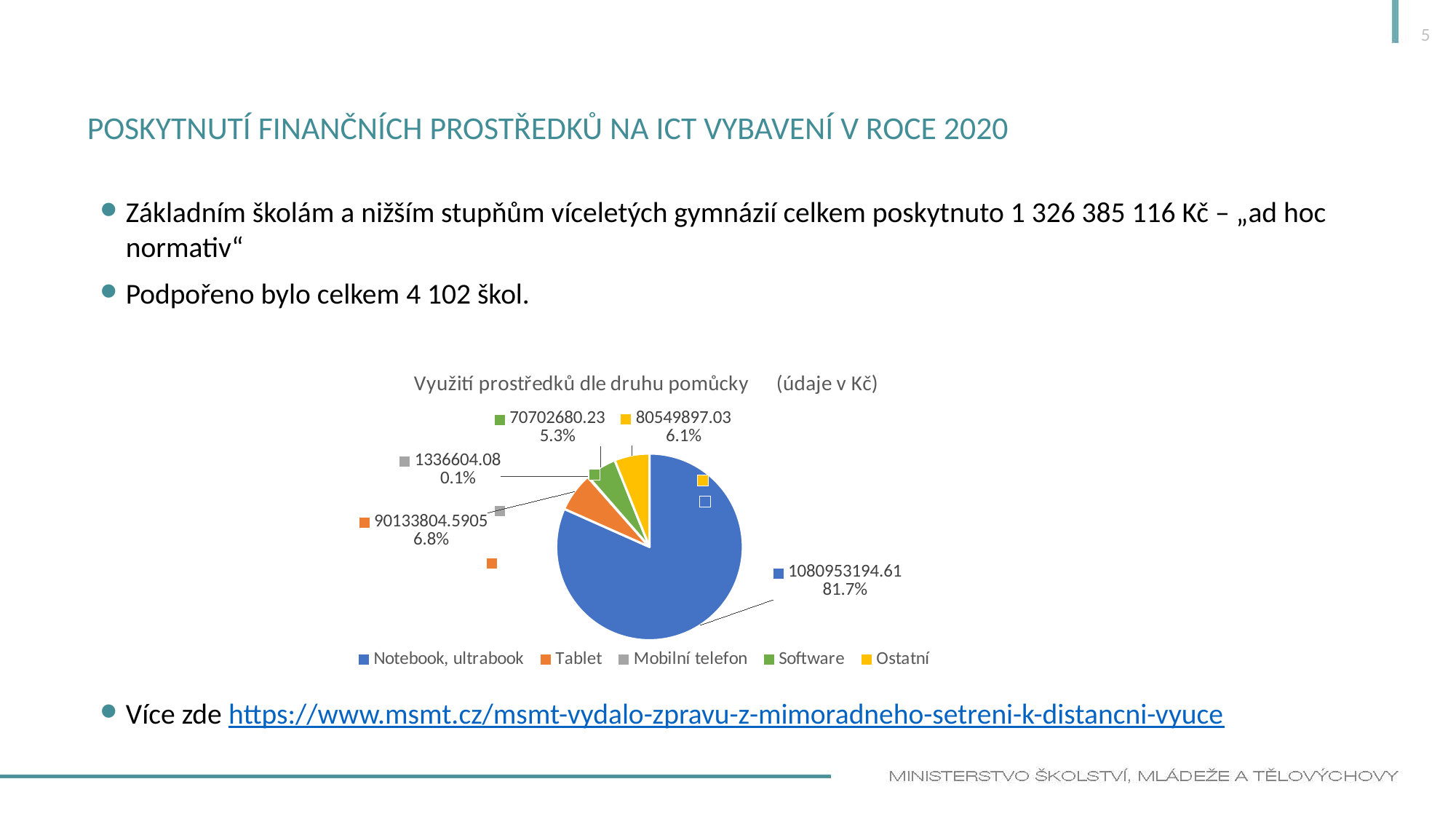

5
# poskytnutí finančních prostředků na ICT vybavení v roce 2020
Základním školám a nižším stupňům víceletých gymnázií celkem poskytnuto 1 326 385 116 Kč – „ad hoc normativ“
Podpořeno bylo celkem 4 102 škol.

Více zde https://www.msmt.cz/msmt-vydalo-zpravu-z-mimoradneho-setreni-k-distancni-vyuce

### Chart: Využití prostředků dle druhu pomůcky      (údaje v Kč)

| Category |  |  |
|---|---|---|
| Notebook, ultrabook | 1080953194.6100001 | 0.8166296338192102 |
| Tablet | 90133804.5905 | 0.06809354577468892 |
| Mobilní telefon | 1336604.08 | 0.0010097666632138233 |
| Software | 70702680.22999999 | 0.05341387967042644 |
| Ostatní | 80549897.03 | 0.06085317407245992 |